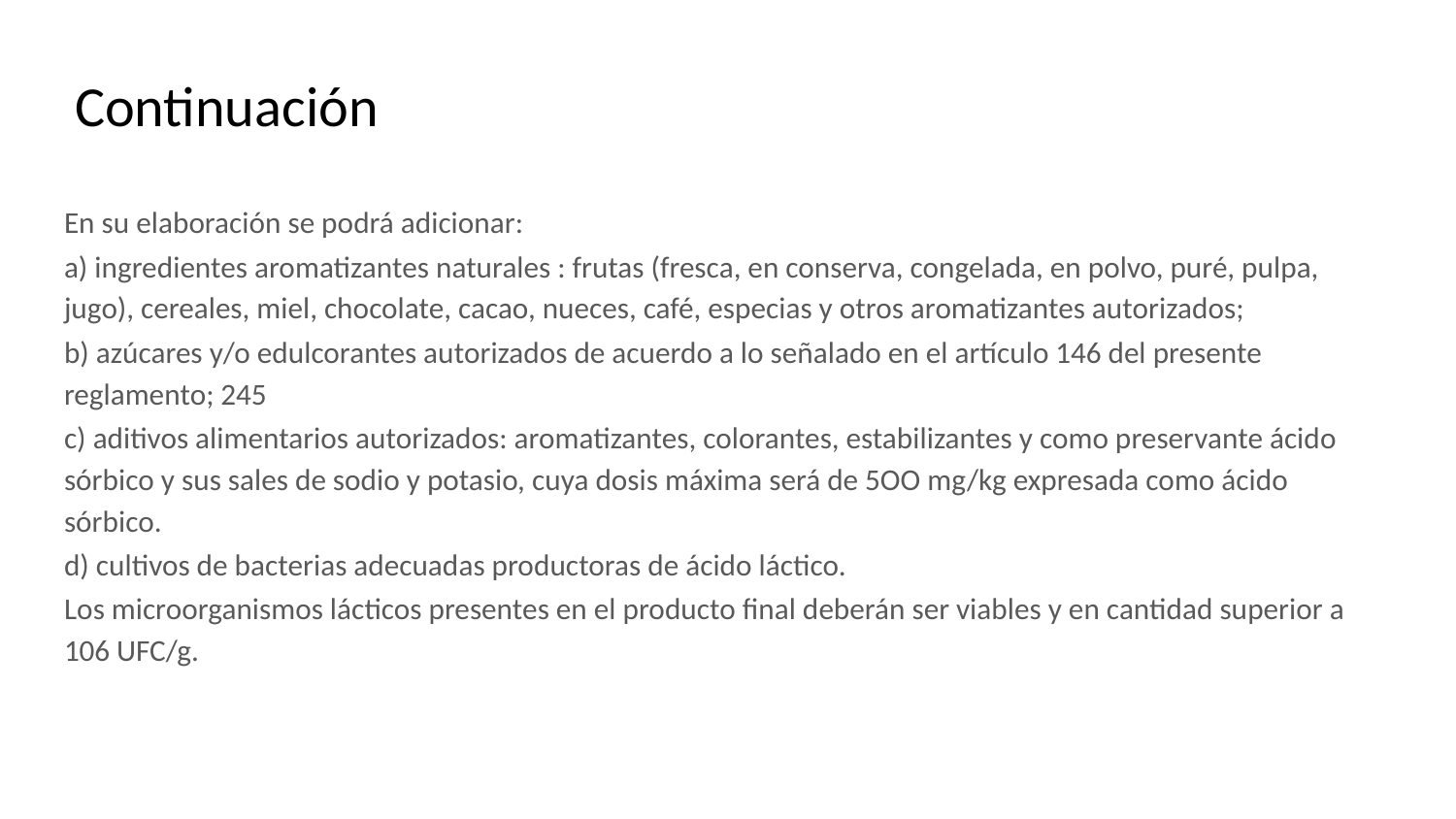

# Continuación
En su elaboración se podrá adicionar:
a) ingredientes aromatizantes naturales : frutas (fresca, en conserva, congelada, en polvo, puré, pulpa, jugo), cereales, miel, chocolate, cacao, nueces, café, especias y otros aromatizantes autorizados;
b) azúcares y/o edulcorantes autorizados de acuerdo a lo señalado en el artículo 146 del presente reglamento; 245
c) aditivos alimentarios autorizados: aromatizantes, colorantes, estabilizantes y como preservante ácido sórbico y sus sales de sodio y potasio, cuya dosis máxima será de 5OO mg/kg expresada como ácido sórbico.
d) cultivos de bacterias adecuadas productoras de ácido láctico.
Los microorganismos lácticos presentes en el producto final deberán ser viables y en cantidad superior a 106 UFC/g.